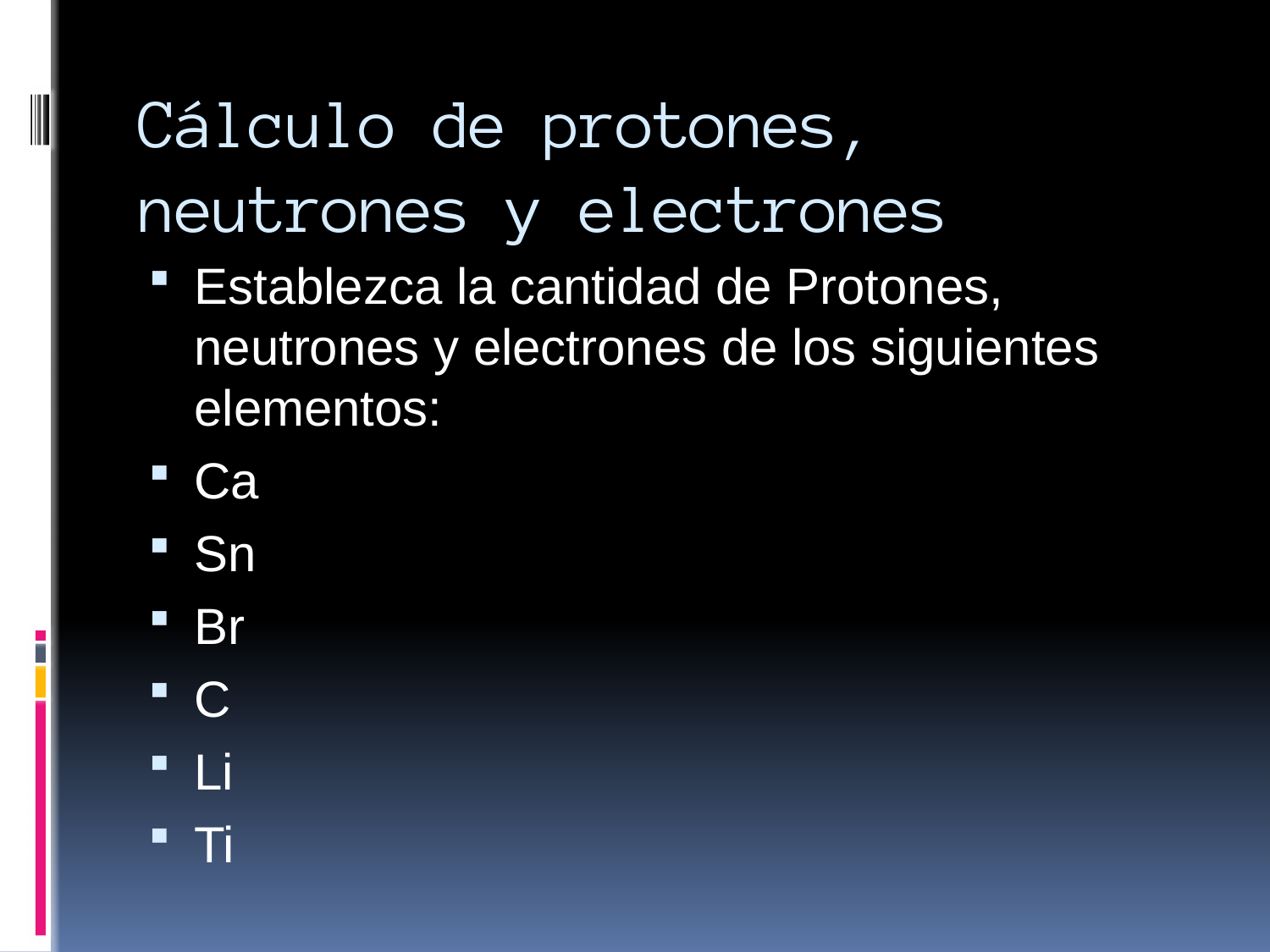

# Cálculo de protones, neutrones y electrones
Establezca la cantidad de Protones, neutrones y electrones de los siguientes elementos:
Ca
Sn
Br
C
Li
Ti